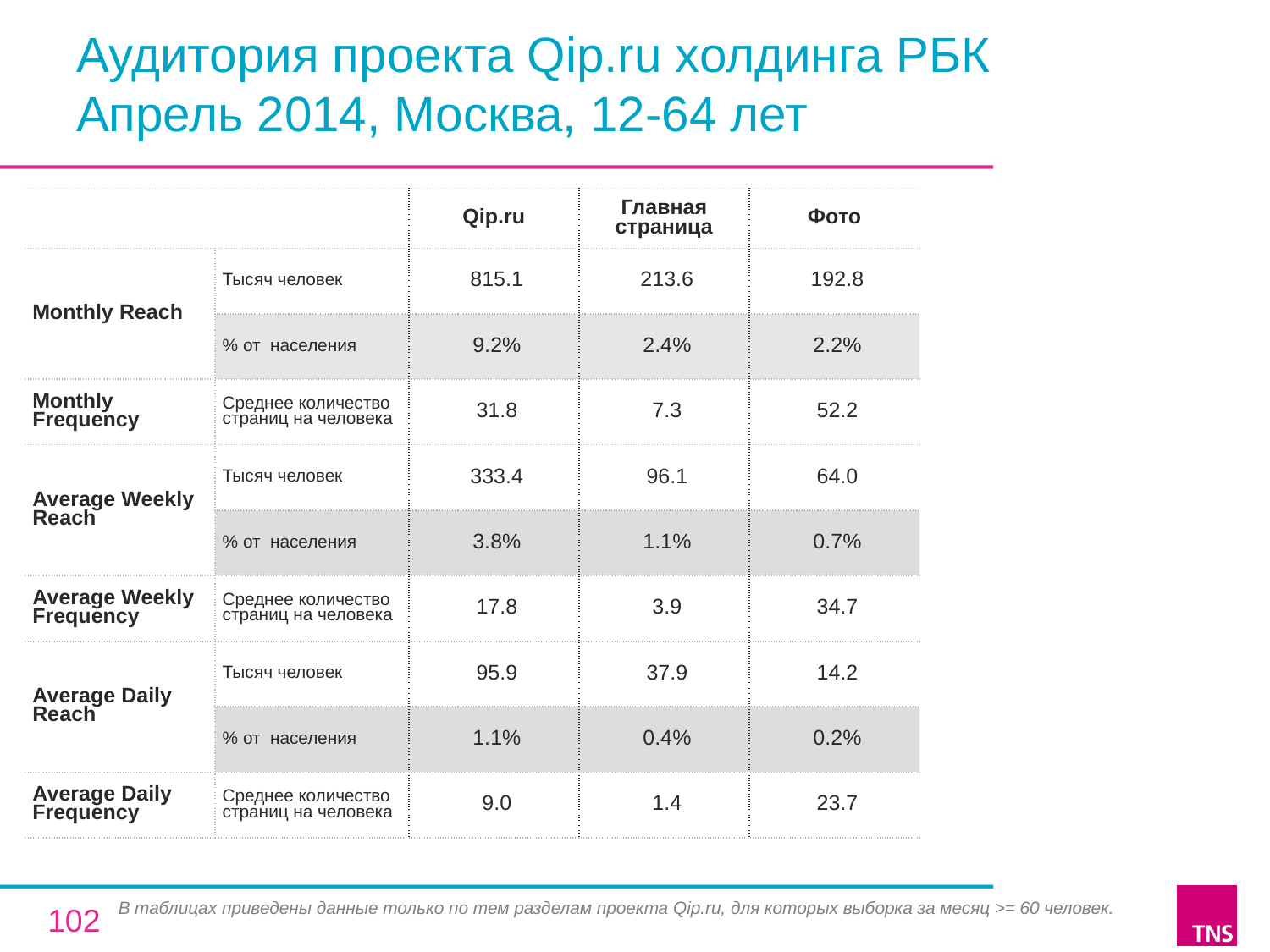

# Аудитория проекта Qip.ru холдинга РБК Апрель 2014, Москва, 12-64 лет
|  |  | Qip.ru | Главная страница | Фото |
| --- | --- | --- | --- | --- |
| Monthly Reach | Тысяч человек | 815.1 | 213.6 | 192.8 |
|  | % от населения | 9.2% | 2.4% | 2.2% |
| Monthly Frequency | Среднее количество страниц на человека | 31.8 | 7.3 | 52.2 |
| Average Weekly Reach | Тысяч человек | 333.4 | 96.1 | 64.0 |
|  | % от населения | 3.8% | 1.1% | 0.7% |
| Average Weekly Frequency | Среднее количество страниц на человека | 17.8 | 3.9 | 34.7 |
| Average Daily Reach | Тысяч человек | 95.9 | 37.9 | 14.2 |
|  | % от населения | 1.1% | 0.4% | 0.2% |
| Average Daily Frequency | Среднее количество страниц на человека | 9.0 | 1.4 | 23.7 |
В таблицах приведены данные только по тем разделам проекта Qip.ru, для которых выборка за месяц >= 60 человек.
102